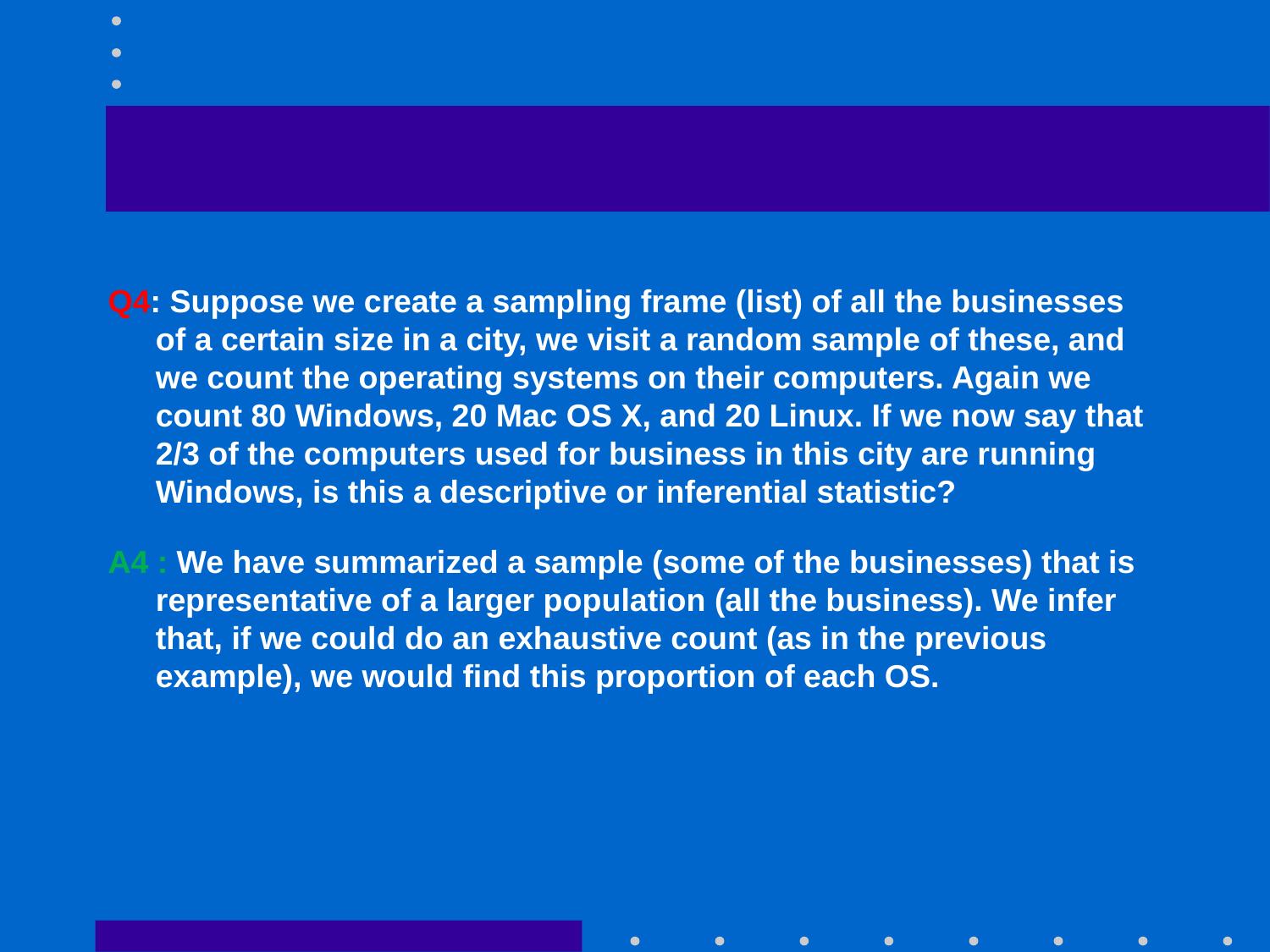

#
Q4: Suppose we create a sampling frame (list) of all the businesses of a certain size in a city, we visit a random sample of these, and we count the operating systems on their computers. Again we count 80 Windows, 20 Mac OS X, and 20 Linux. If we now say that 2/3 of the computers used for business in this city are running Windows, is this a descriptive or inferential statistic?
A4 : We have summarized a sample (some of the businesses) that is representative of a larger population (all the business). We infer that, if we could do an exhaustive count (as in the previous example), we would find this proportion of each OS.